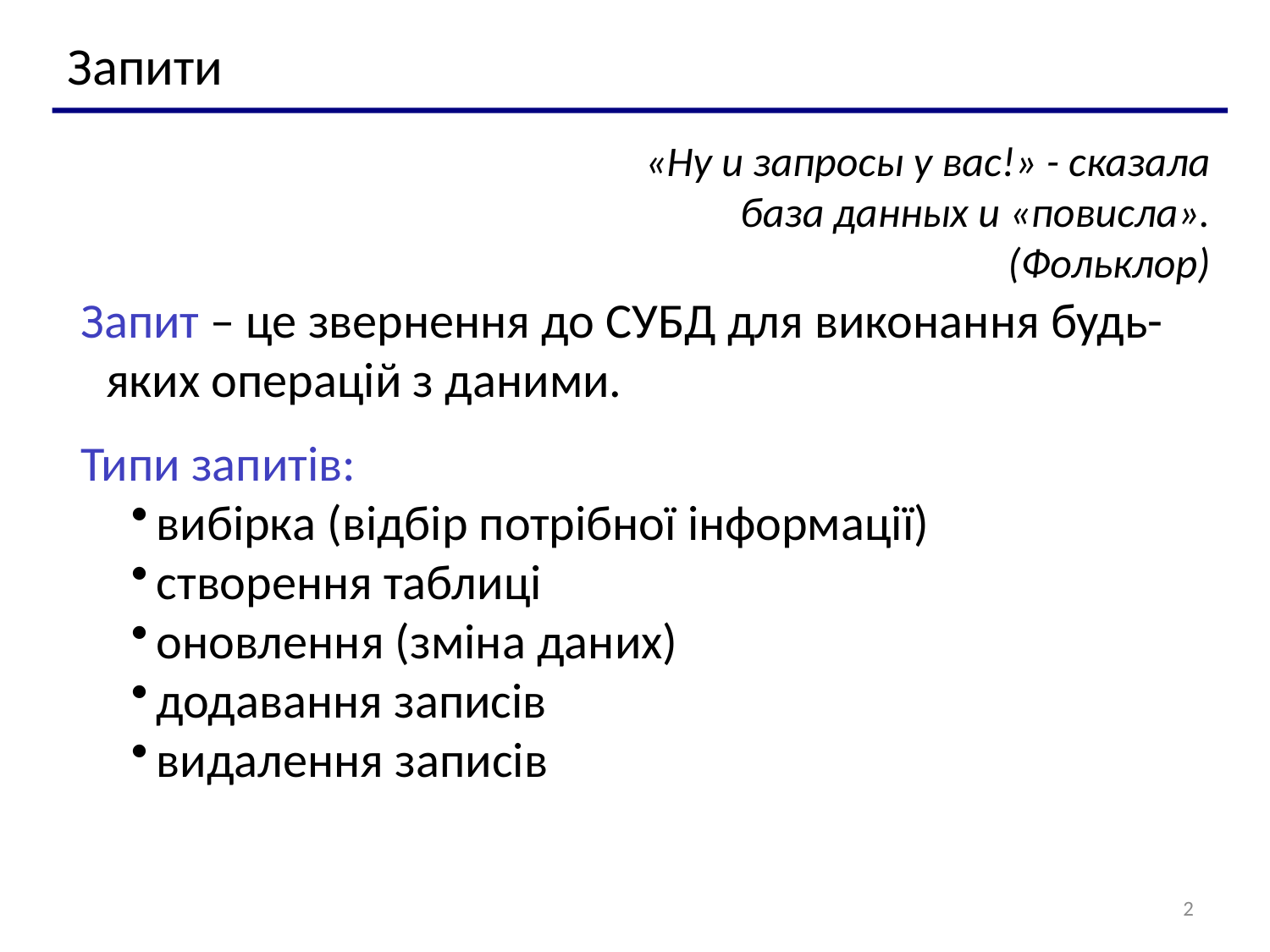

Запити

«Ну и запросы у вас!» - сказала база данных и «повисла».
(Фольклор)
Запит – це звернення до СУБД для виконання будь-яких операцій з даними.
Типи запитів:
вибірка (відбір потрібної інформації)
створення таблиці
оновлення (зміна даних)
додавання записів
видалення записів
2